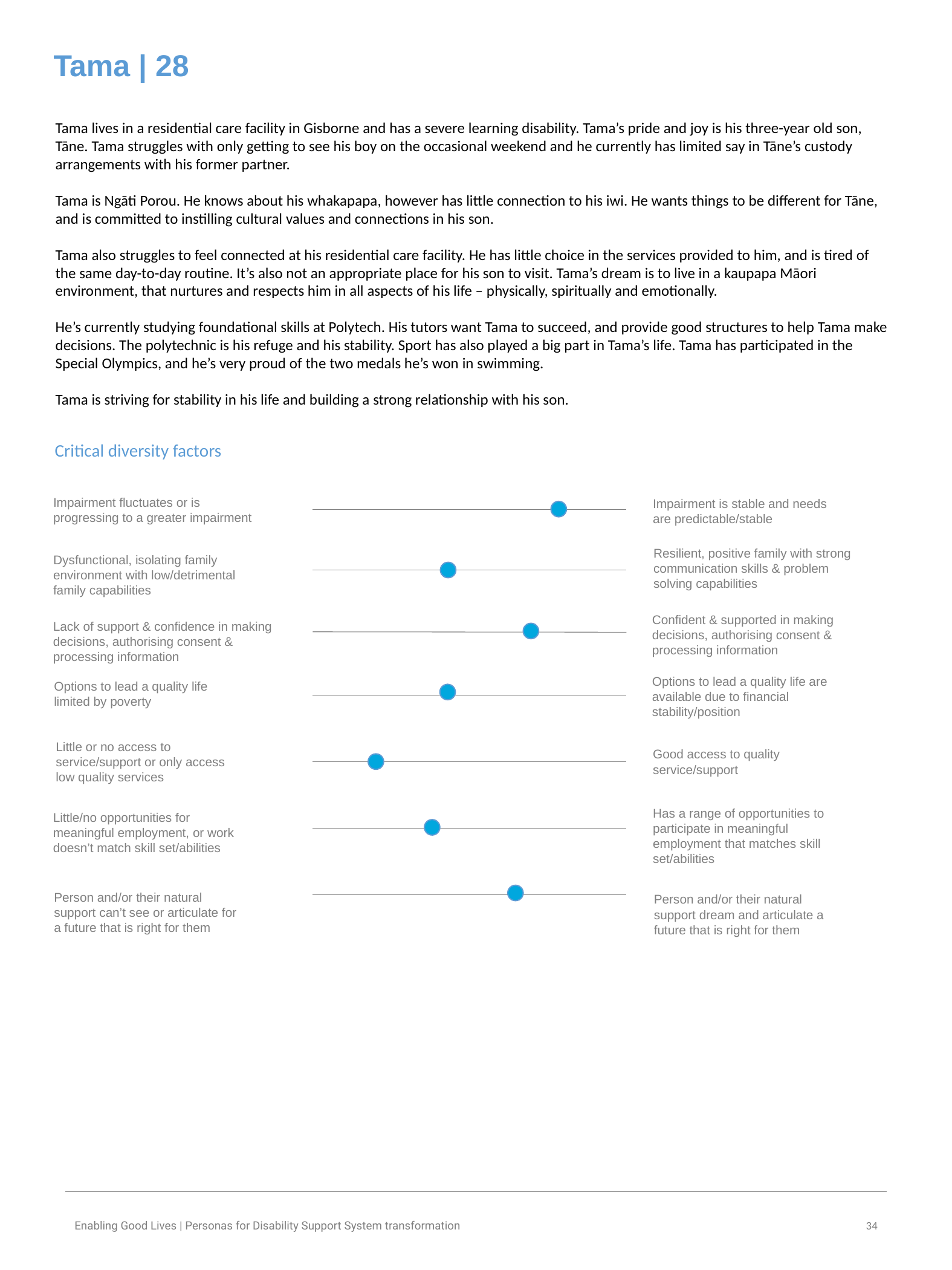

Tama | 28
Tama lives in a residential care facility in Gisborne and has a severe learning disability. Tama’s pride and joy is his three-year old son, Tāne. Tama struggles with only getting to see his boy on the occasional weekend and he currently has limited say in Tāne’s custody arrangements with his former partner.

Tama is Ngāti Porou. He knows about his whakapapa, however has little connection to his iwi. He wants things to be different for Tāne, and is committed to instilling cultural values and connections in his son.

Tama also struggles to feel connected at his residential care facility. He has little choice in the services provided to him, and is tired of the same day-to-day routine. It’s also not an appropriate place for his son to visit. Tama’s dream is to live in a kaupapa Māori environment, that nurtures and respects him in all aspects of his life – physically, spiritually and emotionally.

He’s currently studying foundational skills at Polytech. His tutors want Tama to succeed, and provide good structures to help Tama make decisions. The polytechnic is his refuge and his stability. Sport has also played a big part in Tama’s life. Tama has participated in the Special Olympics, and he’s very proud of the two medals he’s won in swimming.

Tama is striving for stability in his life and building a strong relationship with his son.
Critical diversity factors
Impairment fluctuates or is progressing to a greater impairment
Impairment is stable and needs are predictable/stable

Resilient, positive family with strong communication skills & problem
solving capabilities
Dysfunctional, isolating family environment with low/detrimental
family capabilities

Confident & supported in making decisions, authorising consent & processing information
Lack of support & confidence in making decisions, authorising consent & processing information

Options to lead a quality life are available due to financial stability/position
Options to lead a quality life
limited by poverty

Little or no access to service/support or only access
low quality services
Good access to quality service/support

Has a range of opportunities to participate in meaningful
employment that matches skill set/abilities
Little/no opportunities for meaningful employment, or work doesn’t match skill set/abilities

Person and/or their natural support can’t see or articulate for a future that is right for them

Person and/or their natural support dream and articulate a future that is right for them

34
Enabling Good Lives | Personas for Disability Support System transformation